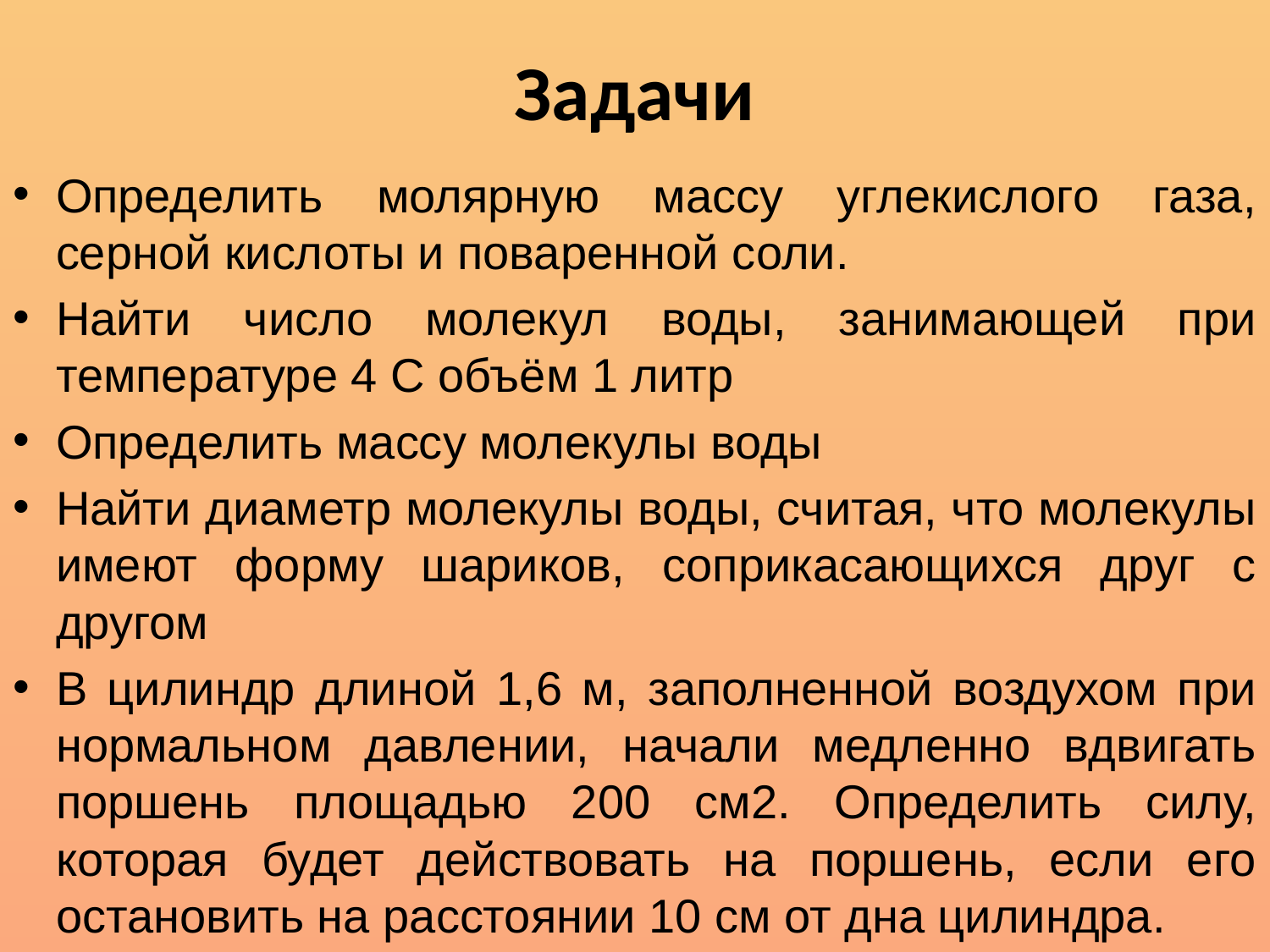

# Задачи
Определить молярную массу углекислого газа, серной кислоты и поваренной соли.
Найти число молекул воды, занимающей при температуре 4 С объём 1 литр
Определить массу молекулы воды
Найти диаметр молекулы воды, считая, что молекулы имеют форму шариков, соприкасающихся друг с другом
В цилиндр длиной 1,6 м, заполненной воздухом при нормальном давлении, начали медленно вдвигать поршень площадью 200 см2. Определить силу, которая будет действовать на поршень, если его остановить на расстоянии 10 см от дна цилиндра.